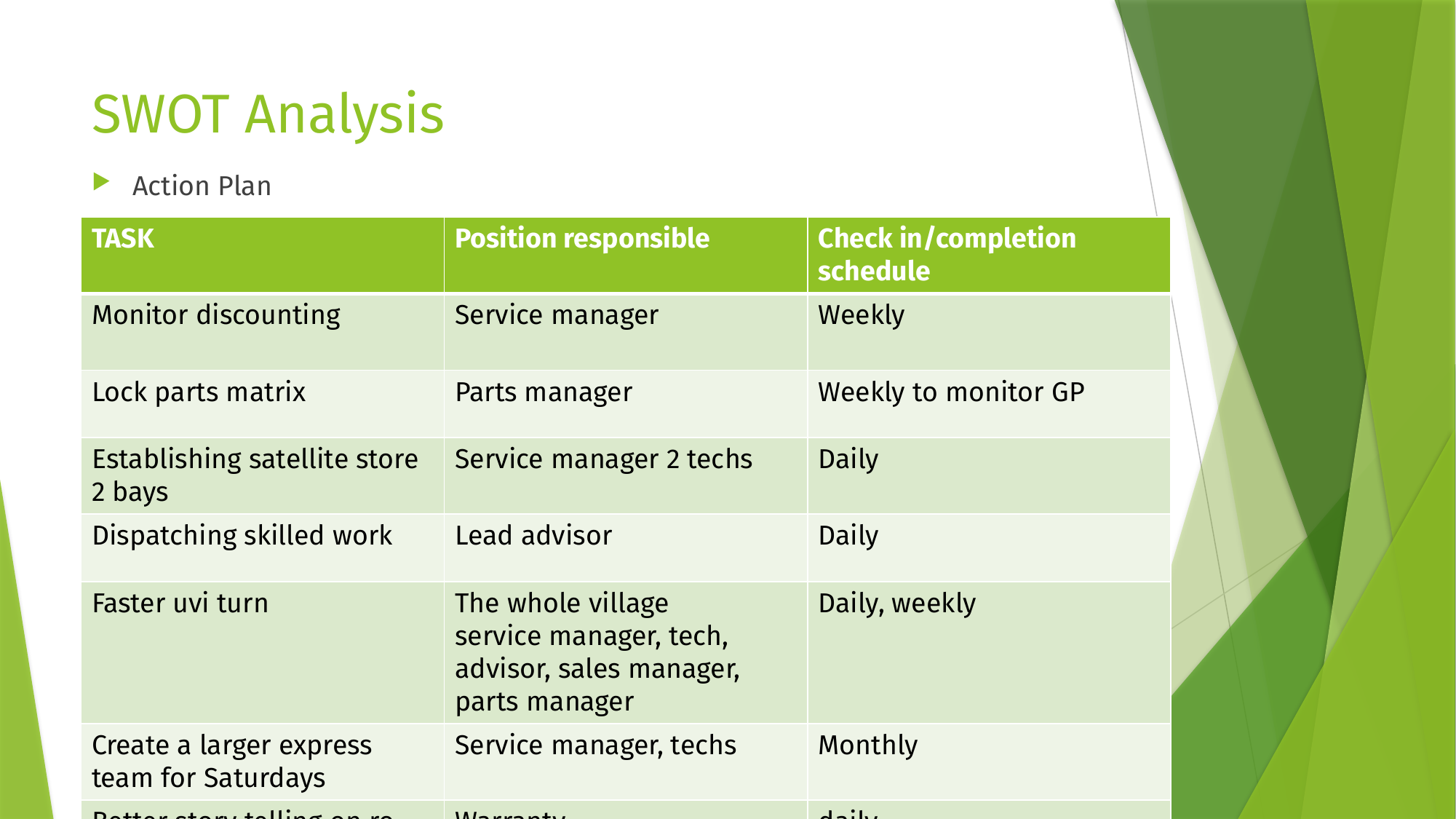

# SWOT Analysis
Action Plan

| TASK | Position responsible | Check in/completion schedule |
| --- | --- | --- |
| Monitor discounting | Service manager | Weekly |
| Lock parts matrix | Parts manager | Weekly to monitor GP |
| Establishing satellite store 2 bays | Service manager 2 techs | Daily |
| Dispatching skilled work | Lead advisor | Daily |
| Faster uvi turn | The whole village service manager, tech, advisor, sales manager, parts manager | Daily, weekly |
| Create a larger express team for Saturdays | Service manager, techs | Monthly |
| Better story telling on ro | Warranty admin/advisor/everyone involved on the repair order | daily |